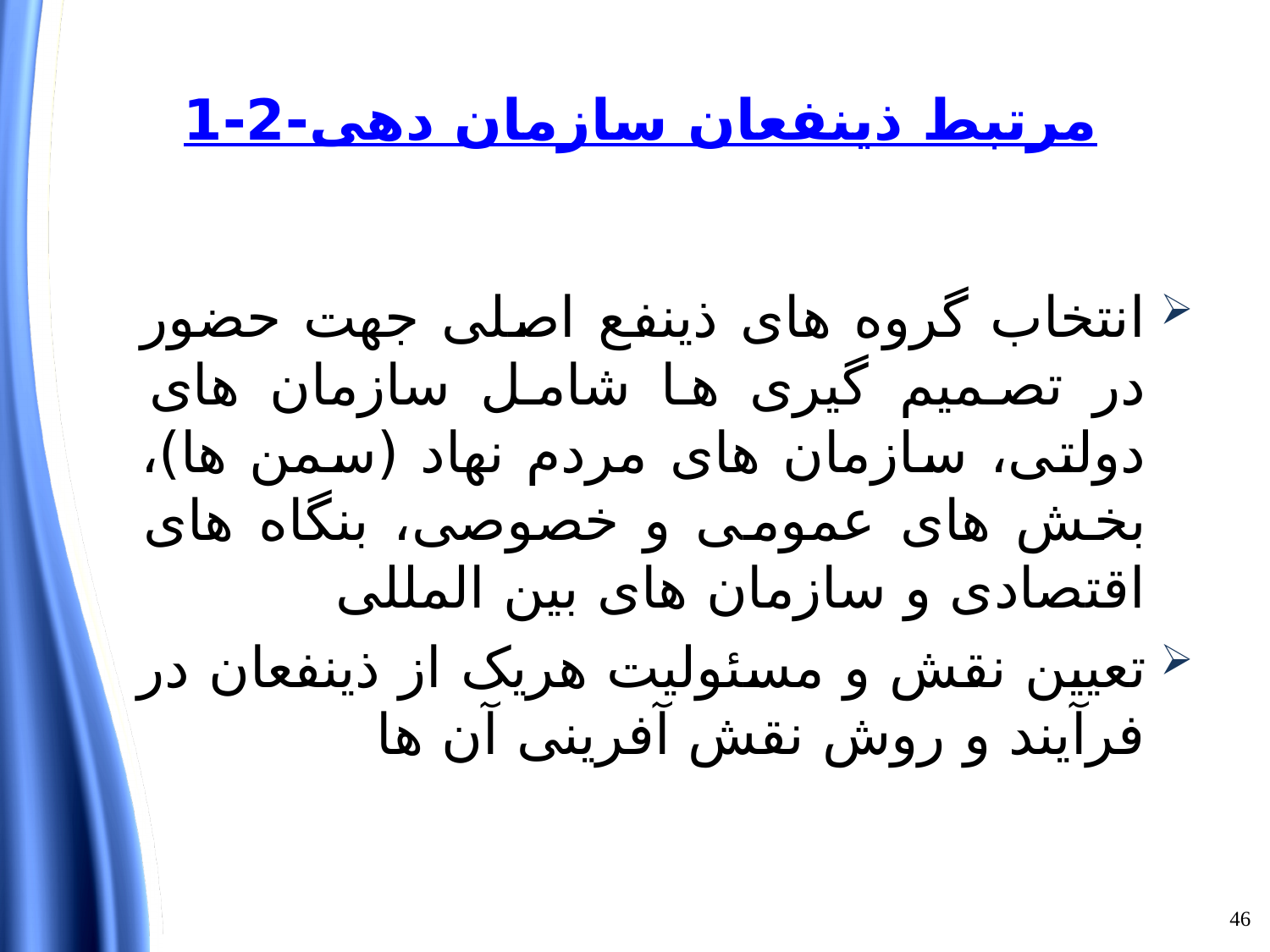

# 1-2-	سازمان دهی ذینفعان مرتبط
انتخاب گروه های ذینفع اصلی جهت حضور در تصمیم گیری ها شامل سازمان های دولتی، سازمان های مردم نهاد (سمن ها)، بخش های عمومی و خصوصی، بنگاه های اقتصادی و سازمان های بین المللی
تعیین نقش و مسئولیت هریک از ذینفعان در فرآیند و روش نقش آفرینی آن ها
46